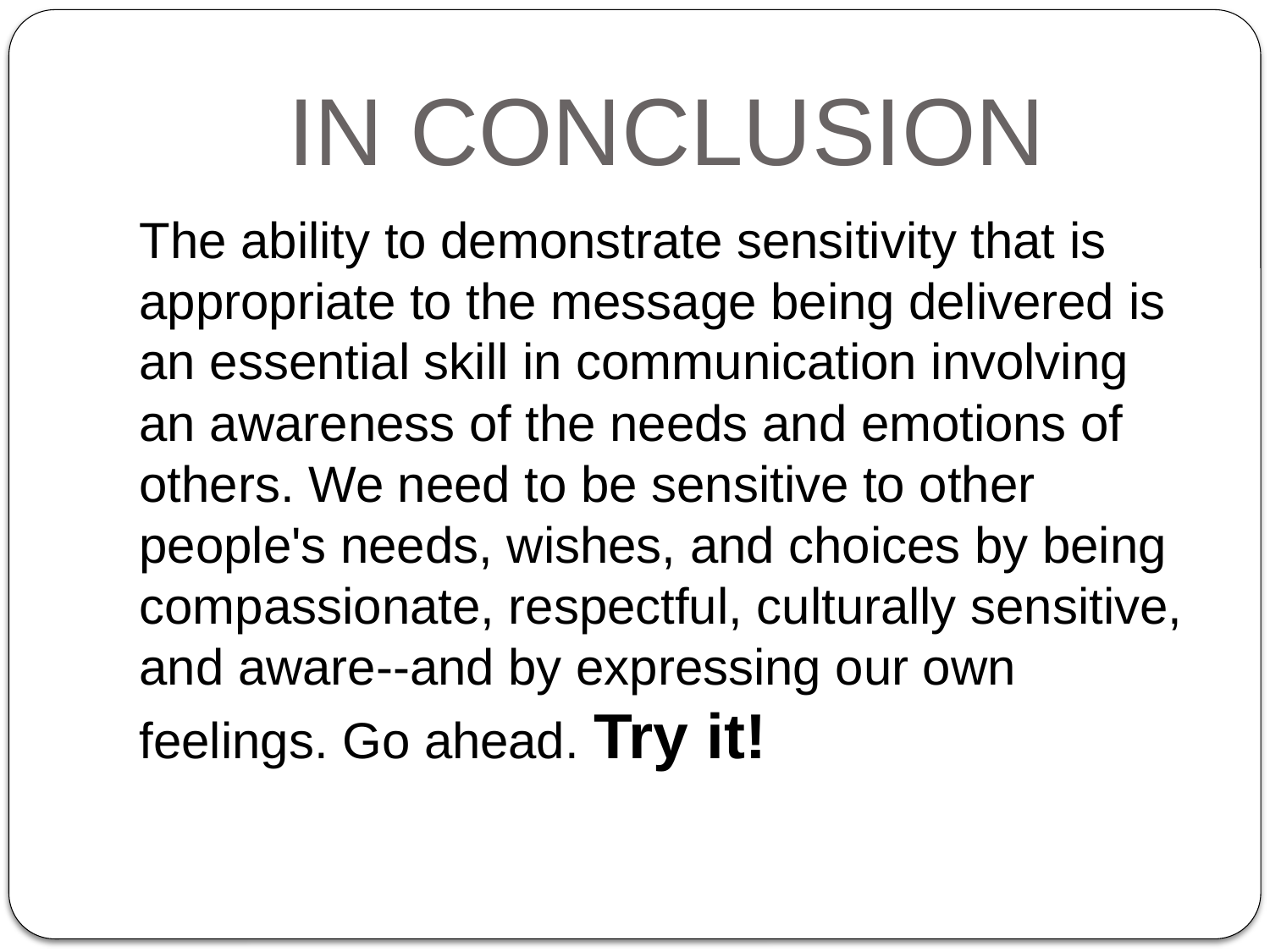

# IN CONCLUSION
The ability to demonstrate sensitivity that is appropriate to the message being delivered is an essential skill in communication involving an awareness of the needs and emotions of others. We need to be sensitive to other people's needs, wishes, and choices by being compassionate, respectful, culturally sensitive, and aware--and by expressing our own feelings. Go ahead. Try it!